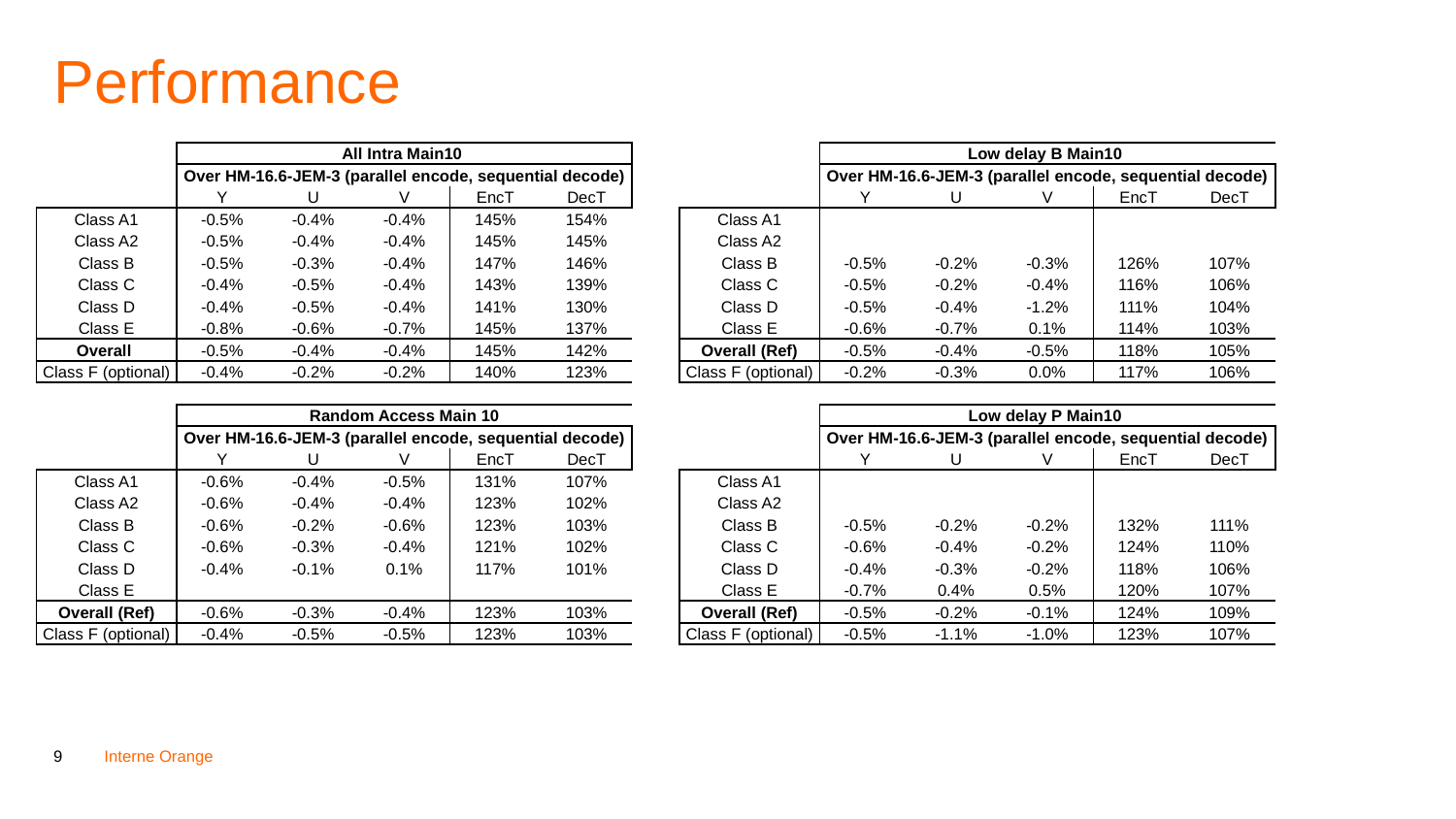

Performance

|  | All Intra Main10 |  |  |  |  |
| --- | --- | --- | --- | --- | --- |
|  | Over HM-16.6-JEM-3 (parallel encode, sequential decode) |  |  |  |  |
|  | Y | U | V | EncT | DecT |
| Class A1 | -0.5% | -0.4% | -0.4% | 145% | 154% |
| Class A2 | -0.5% | -0.4% | -0.4% | 145% | 145% |
| Class B | -0.5% | -0.3% | -0.4% | 147% | 146% |
| Class C | -0.4% | -0.5% | -0.4% | 143% | 139% |
| Class D | -0.4% | -0.5% | -0.4% | 141% | 130% |
| Class E | -0.8% | -0.6% | -0.7% | 145% | 137% |
| Overall | -0.5% | -0.4% | -0.4% | 145% | 142% |
| Class F (optional) | -0.4% | -0.2% | -0.2% | 140% | 123% |
|  |  |  |  |  |  |
|  | Random Access Main 10 |  |  |  |  |
|  | Over HM-16.6-JEM-3 (parallel encode, sequential decode) |  |  |  |  |
|  | Y | U | V | EncT | DecT |
| Class A1 | -0.6% | -0.4% | -0.5% | 131% | 107% |
| Class A2 | -0.6% | -0.4% | -0.4% | 123% | 102% |
| Class B | -0.6% | -0.2% | -0.6% | 123% | 103% |
| Class C | -0.6% | -0.3% | -0.4% | 121% | 102% |
| Class D | -0.4% | -0.1% | 0.1% | 117% | 101% |
| Class E |  |  |  |  |  |
| Overall (Ref) | -0.6% | -0.3% | -0.4% | 123% | 103% |
| Class F (optional) | -0.4% | -0.5% | -0.5% | 123% | 103% |
|  | Low delay B Main10 |  |  |  |  |
| --- | --- | --- | --- | --- | --- |
|  | Over HM-16.6-JEM-3 (parallel encode, sequential decode) |  |  |  |  |
|  | Y | U | V | EncT | DecT |
| Class A1 |  |  |  |  |  |
| Class A2 |  |  |  |  |  |
| Class B | -0.5% | -0.2% | -0.3% | 126% | 107% |
| Class C | -0.5% | -0.2% | -0.4% | 116% | 106% |
| Class D | -0.5% | -0.4% | -1.2% | 111% | 104% |
| Class E | -0.6% | -0.7% | 0.1% | 114% | 103% |
| Overall (Ref) | -0.5% | -0.4% | -0.5% | 118% | 105% |
| Class F (optional) | -0.2% | -0.3% | 0.0% | 117% | 106% |
|  |  |  |  |  |  |
|  | Low delay P Main10 |  |  |  |  |
|  | Over HM-16.6-JEM-3 (parallel encode, sequential decode) |  |  |  |  |
|  | Y | U | V | EncT | DecT |
| Class A1 |  |  |  |  |  |
| Class A2 |  |  |  |  |  |
| Class B | -0.5% | -0.2% | -0.2% | 132% | 111% |
| Class C | -0.6% | -0.4% | -0.2% | 124% | 110% |
| Class D | -0.4% | -0.3% | -0.2% | 118% | 106% |
| Class E | -0.7% | 0.4% | 0.5% | 120% | 107% |
| Overall (Ref) | -0.5% | -0.2% | -0.1% | 124% | 109% |
| Class F (optional) | -0.5% | -1.1% | -1.0% | 123% | 107% |